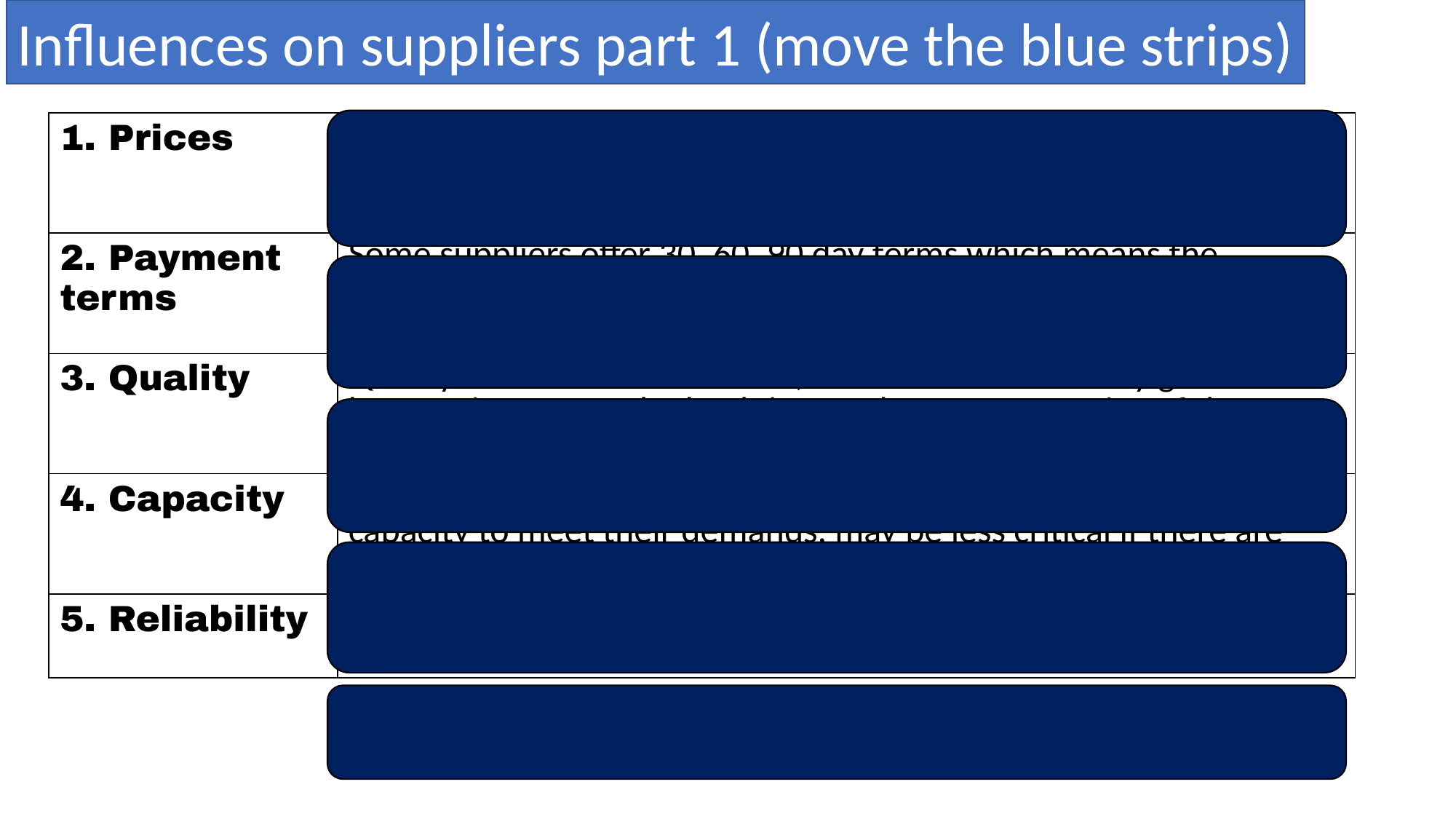

Influences on suppliers part 1 (move the blue strips)

| 1. Prices | The lowest price is not always the best value for money, reliability and quality will cost more and this will have an impact on profit margins |
| --- | --- |
| 2. Payment terms | Some suppliers offer 30, 60, 90 day terms which means the business can sell the items to their own customers before having to pay the supplier, which helps with cash-flow |
| 3. Quality | Quality needs to be consistent, late deliveries or faulty goods will have an impact on the lead time and customer service of the business being supplied |
| 4. Capacity | Business will want to be reassured that the supplier has enough capacity to meet their demands, may be less critical if there are lots of alternative suppliers |
| 5. Reliability | This is the extent to which the supplier meets the needs of the buyer and the contract to supply |